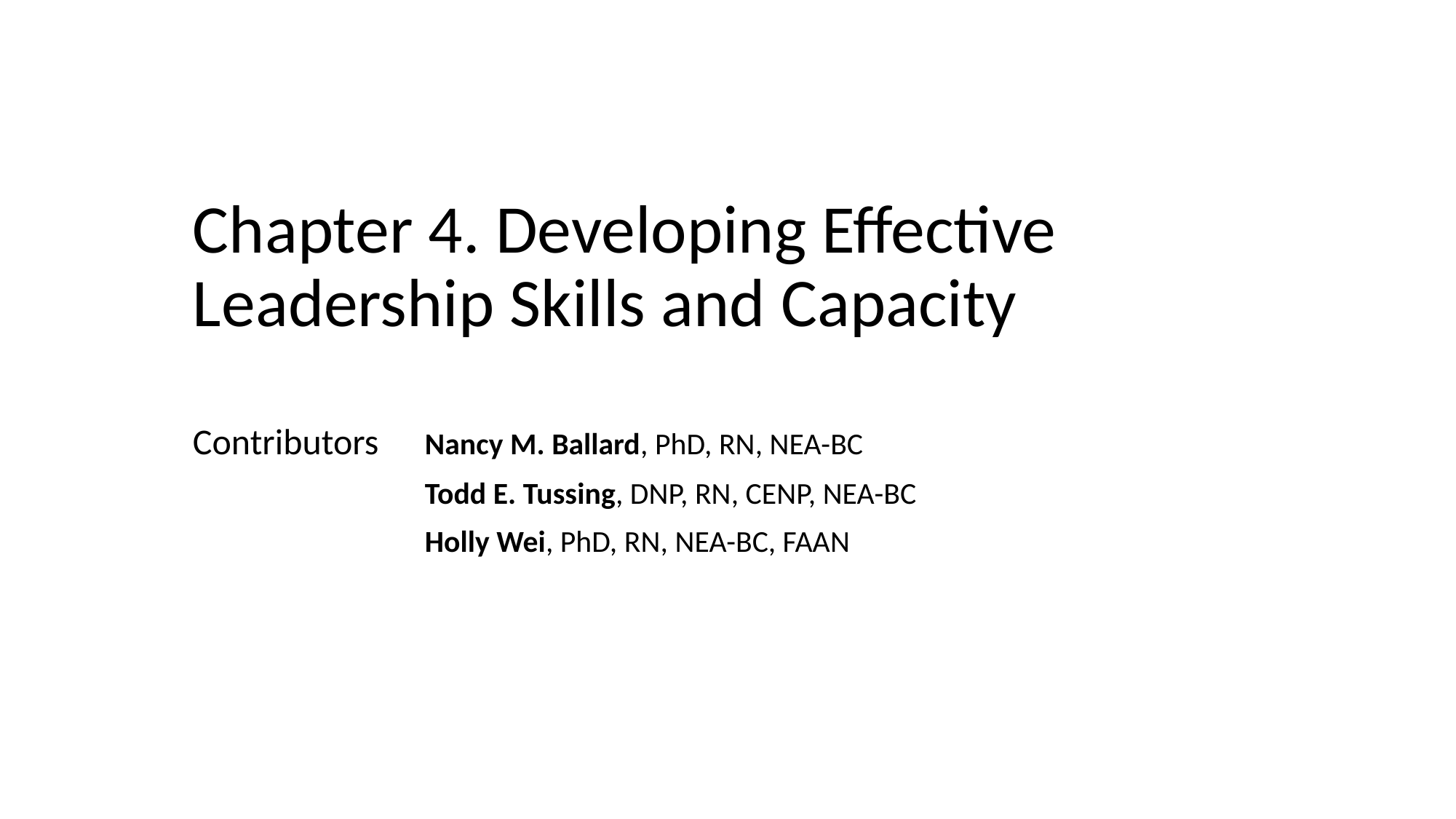

# Chapter 4. Developing Effective Leadership Skills and Capacity
Contributors	Nancy M. Ballard, PhD, RN, NEA-BC
		Todd E. Tussing, DNP, RN, CENP, NEA-BC
		Holly Wei, PhD, RN, NEA-BC, FAAN